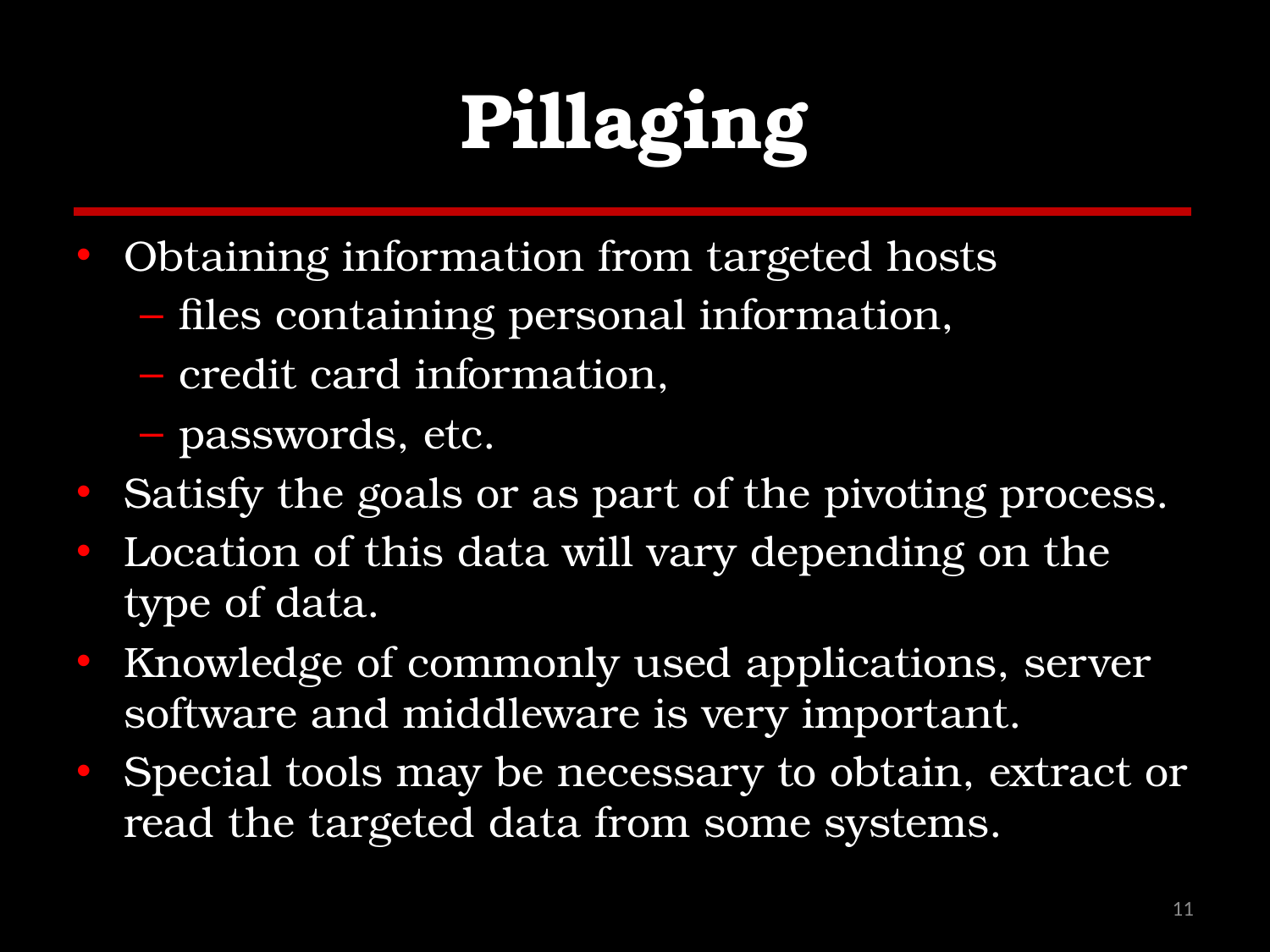

# Pillaging
Obtaining information from targeted hosts
files containing personal information,
credit card information,
passwords, etc.
Satisfy the goals or as part of the pivoting process.
Location of this data will vary depending on the type of data.
Knowledge of commonly used applications, server software and middleware is very important.
Special tools may be necessary to obtain, extract or read the targeted data from some systems.
11